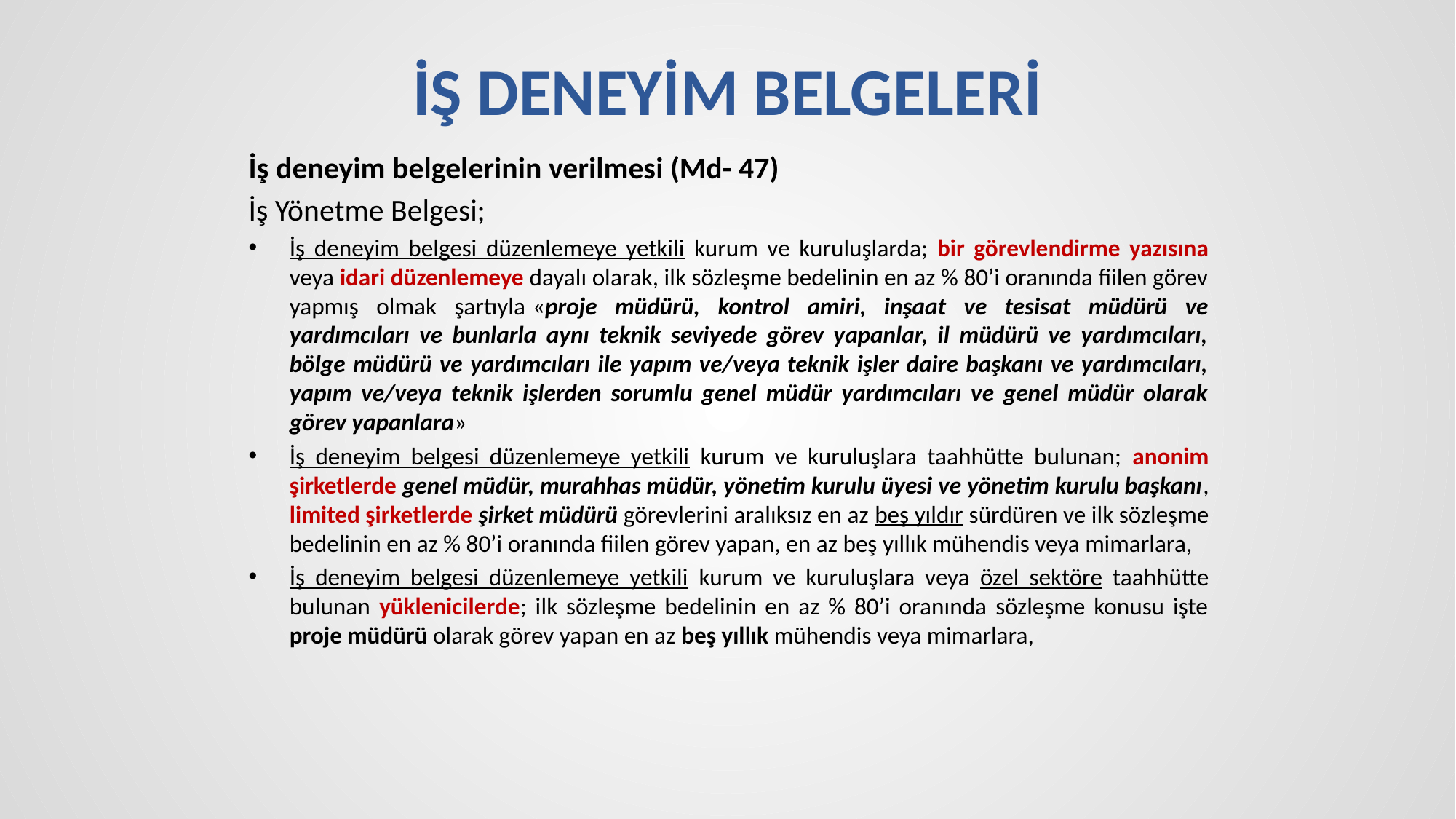

# İŞ DENEYİM BELGELERİ
İş deneyim belgelerinin verilmesi (Md- 47)
İş Yönetme Belgesi;
İş deneyim belgesi düzenlemeye yetkili kurum ve kuruluşlarda; bir görevlendirme yazısına veya idari düzenlemeye dayalı olarak, ilk sözleşme bedelinin en az % 80’i oranında fiilen görev yapmış olmak şartıyla	«proje müdürü, kontrol amiri, inşaat ve tesisat müdürü ve yardımcıları ve bunlarla aynı teknik seviyede görev yapanlar, il müdürü ve yardımcıları, bölge müdürü ve yardımcıları ile yapım ve/veya teknik işler daire başkanı ve yardımcıları, yapım ve/veya teknik işlerden sorumlu genel müdür yardımcıları ve genel müdür olarak görev yapanlara»
İş deneyim belgesi düzenlemeye yetkili kurum ve kuruluşlara taahhütte bulunan; anonim şirketlerde genel müdür, murahhas müdür, yönetim kurulu üyesi ve yönetim kurulu başkanı, limited şirketlerde şirket müdürü görevlerini aralıksız en az beş yıldır sürdüren ve ilk sözleşme bedelinin en az % 80’i oranında fiilen görev yapan, en az beş yıllık mühendis veya mimarlara,
İş deneyim belgesi düzenlemeye yetkili kurum ve kuruluşlara veya özel sektöre taahhütte bulunan yüklenicilerde; ilk sözleşme bedelinin en az % 80’i oranında sözleşme konusu işte proje müdürü olarak görev yapan en az beş yıllık mühendis veya mimarlara,